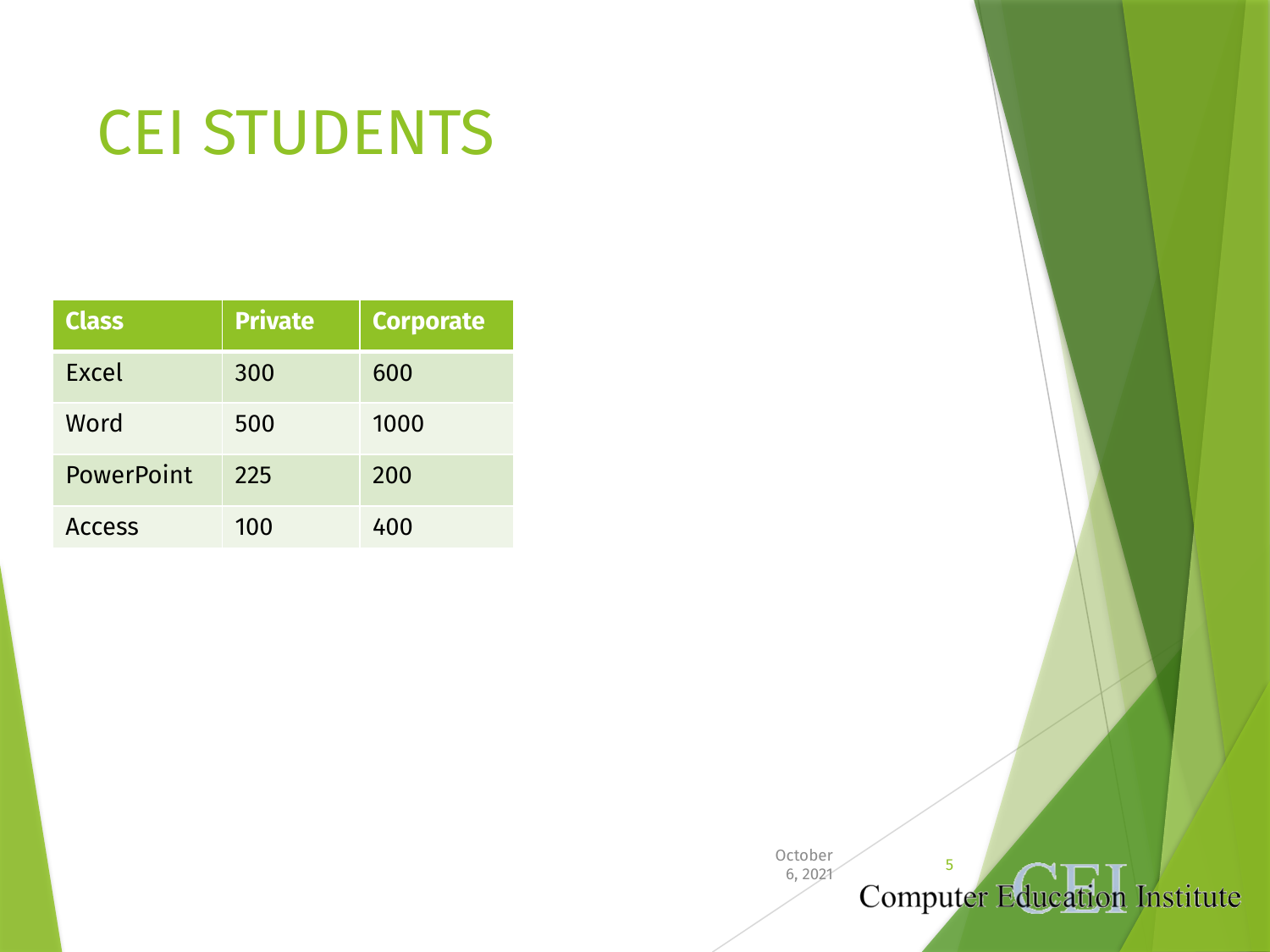

# CEI STUDENTS
| Class | Private | Corporate |
| --- | --- | --- |
| Excel | 300 | 600 |
| Word | 500 | 1000 |
| PowerPoint | 225 | 200 |
| Access | 100 | 400 |

October 6, 2021
5